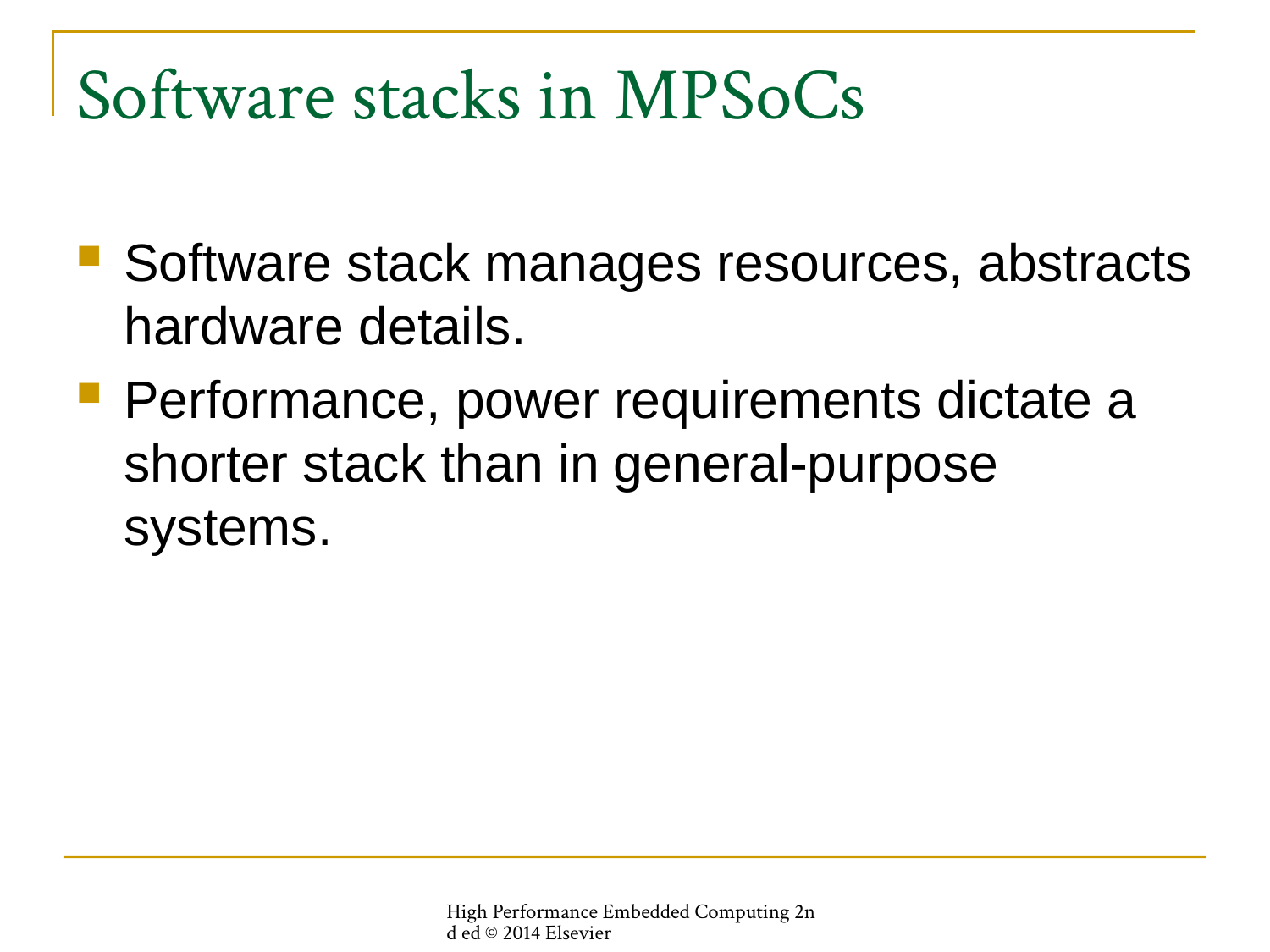

# Software stacks in MPSoCs
Software stack manages resources, abstracts hardware details.
Performance, power requirements dictate a shorter stack than in general-purpose systems.
High Performance Embedded Computing 2nd ed © 2014 Elsevier